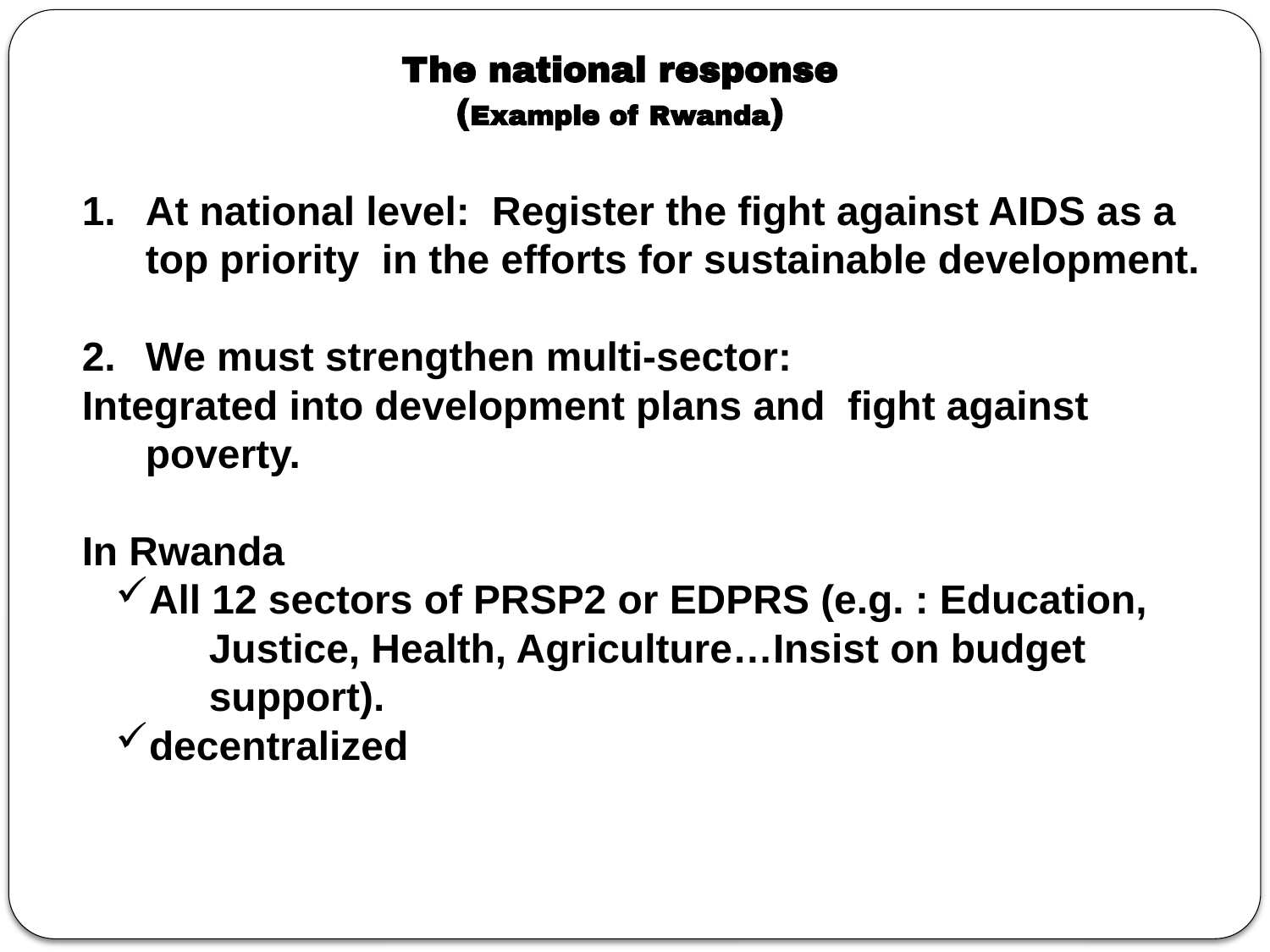

The national response
(Example of Rwanda)
At national level:  Register the fight against AIDS as a top priority  in the efforts for sustainable development.

2. 	We must strengthen multi-sector:
Integrated into development plans and  fight against poverty.

In Rwanda
All 12 sectors of PRSP2 or EDPRS (e.g. : Education, Justice, Health, Agriculture…Insist on budget support).
decentralized